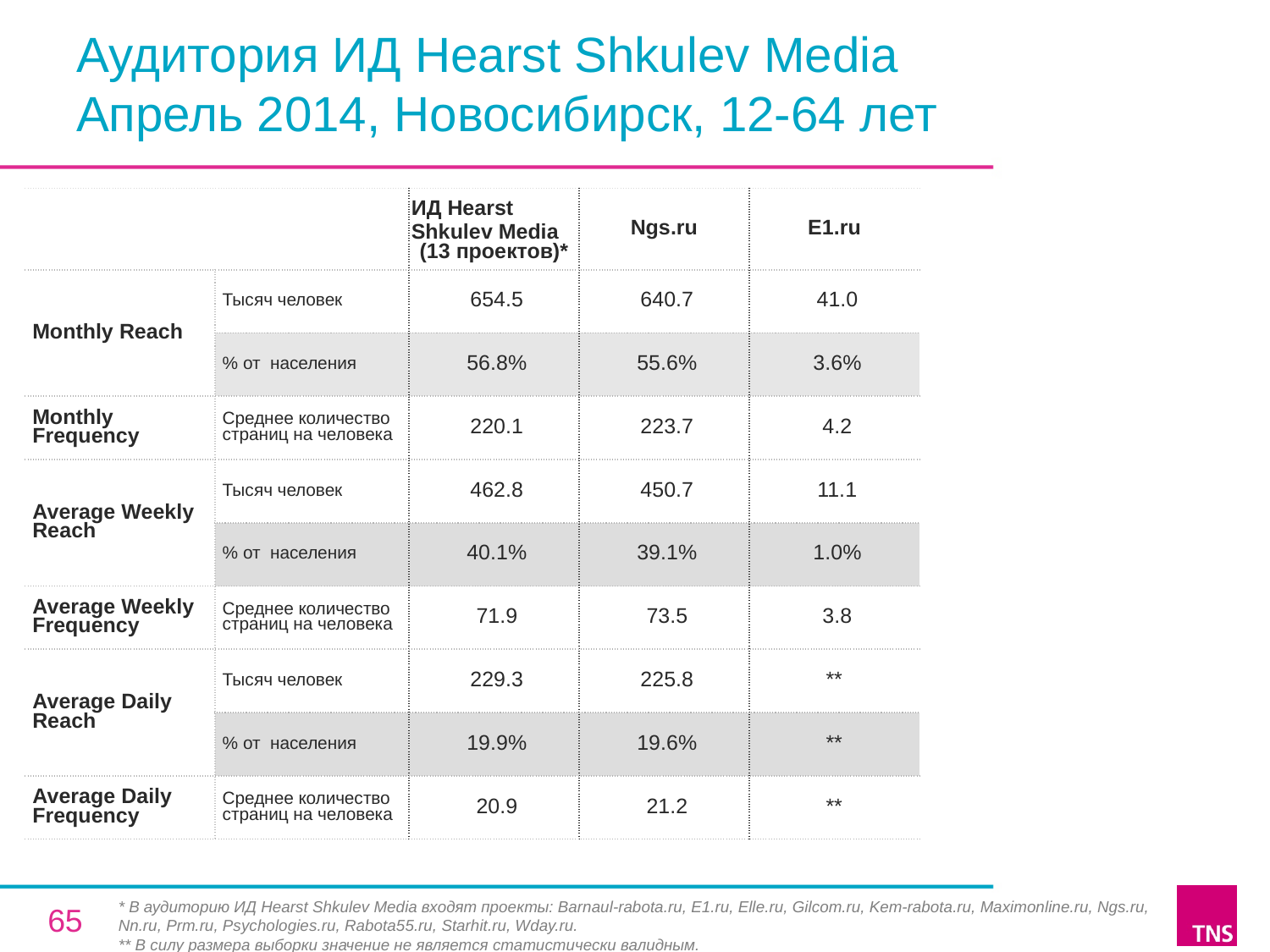

# Аудитория ИД Hearst Shkulev Media Апрель 2014, Новосибирск, 12-64 лет
|  |  | ИД Hearst Shkulev Media (13 проектов)\* | Ngs.ru | E1.ru |
| --- | --- | --- | --- | --- |
| Monthly Reach | Тысяч человек | 654.5 | 640.7 | 41.0 |
|  | % от населения | 56.8% | 55.6% | 3.6% |
| Monthly Frequency | Среднее количество страниц на человека | 220.1 | 223.7 | 4.2 |
| Average Weekly Reach | Тысяч человек | 462.8 | 450.7 | 11.1 |
|  | % от населения | 40.1% | 39.1% | 1.0% |
| Average Weekly Frequency | Среднее количество страниц на человека | 71.9 | 73.5 | 3.8 |
| Average Daily Reach | Тысяч человек | 229.3 | 225.8 | \*\* |
|  | % от населения | 19.9% | 19.6% | \*\* |
| Average Daily Frequency | Среднее количество страниц на человека | 20.9 | 21.2 | \*\* |
* В аудиторию ИД Hearst Shkulev Media входят проекты: Barnaul-rabota.ru, E1.ru, Elle.ru, Gilcom.ru, Kem-rabota.ru, Maximonline.ru, Ngs.ru, Nn.ru, Prm.ru, Psychologies.ru, Rabota55.ru, Starhit.ru, Wday.ru.
** В силу размера выборки значение не является статистически валидным.
65